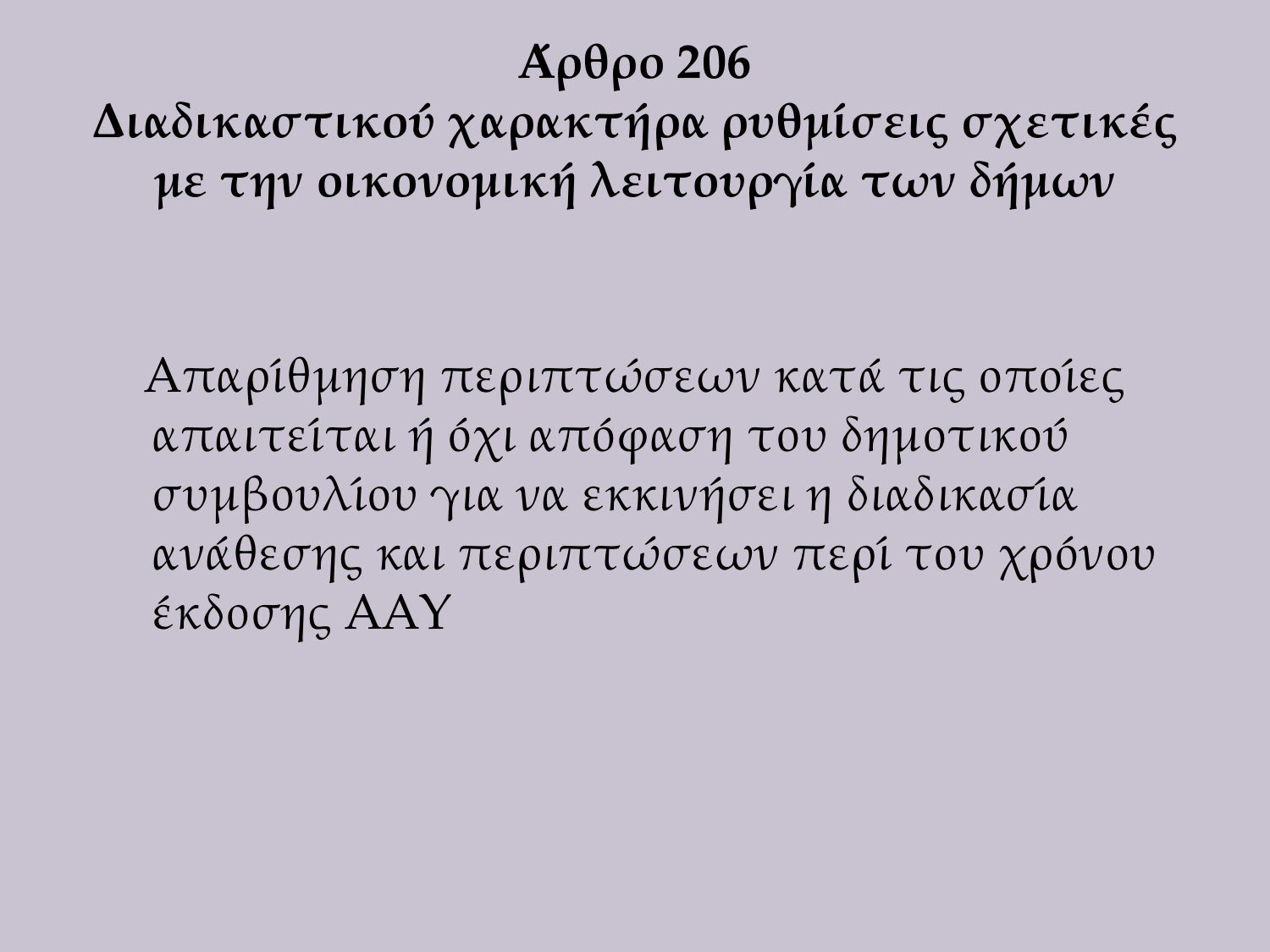

# Άρθρο 206 Διαδικαστικού χαρακτήρα ρυθμίσεις σχετικές με την οικονομική λειτουργία των δήμων
    Απαρίθμηση περιπτώσεων κατά τις οποίες απαιτείται ή όχι απόφαση του δημοτικού συμβουλίου για να εκκινήσει η διαδικασία ανάθεσης και περιπτώσεων περί του χρόνου έκδοσης ΑΑΥ